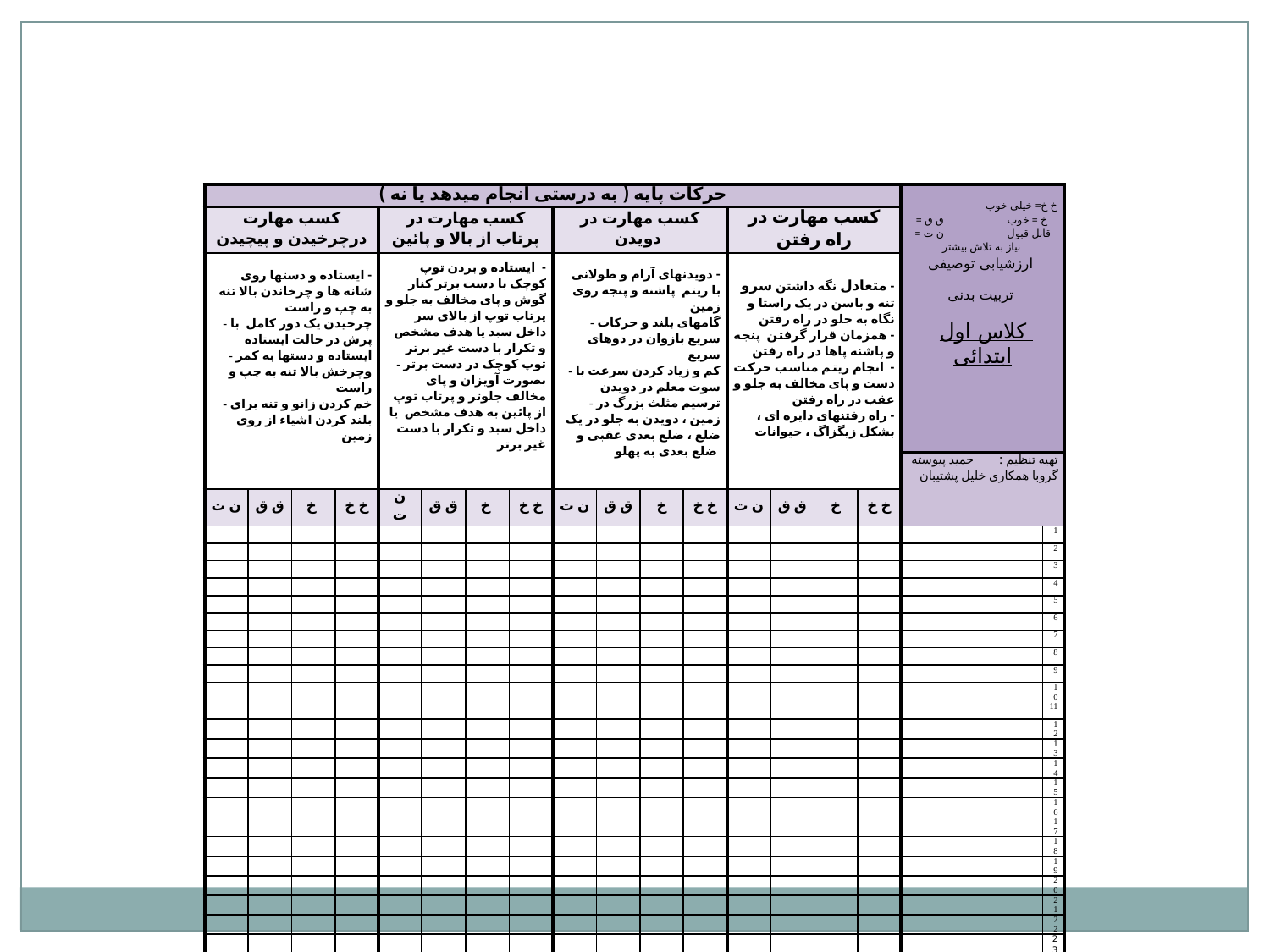

| حرکات پایه ( به درستی انجام میدهد یا نه ) |  |  |  |  |  |  |  |  |  |  |  |  |  |  |  | خ خ= خیلی خوب خ = خوب ق ق = قابل قبول ن ت = نیاز به تلاش بیشتر ارزشیابی توصیفی     تربیت بدنی     کلاس اول ابتدائی |  |
| --- | --- | --- | --- | --- | --- | --- | --- | --- | --- | --- | --- | --- | --- | --- | --- | --- | --- |
| کسب مهارت درچرخیدن و پیچیدن |  |  |  | کسب مهارت در پرتاب از بالا و پائین |  |  |  | کسب مهارت در دویدن |  |  |  | کسب مهارت در راه رفتن |  |  |  |  |  |
| - ایستاده و دستها روی شانه ها و چرخاندن بالا تنه به چپ و راست - چرخیدن یک دور کامل با پرش در حالت ایستاده - ایستاده و دستها به کمر وچرخش بالا تنه به چپ و راست - خم کردن زانو و تنه برای بلند کردن اشیاء از روی زمین |  |  |  | - ایستاده و بردن توپ کوچک با دست برتر کنار گوش و پای مخالف به جلو و پرتاب توپ از بالای سر داخل سبد یا هدف مشخص و تکرار با دست غیر برتر - توپ کوچک در دست برتر بصورت آویزان و پای مخالف جلوتر و پرتاب توپ از پائین به هدف مشخص یا داخل سبد و تکرار با دست غیر برتر |  |  |  | - دویدنهای آرام و طولانی با ریتم پاشنه و پنجه روی زمین - گامهای بلند و حرکات سریع بازوان در دوهای سریع - کم و زیاد کردن سرعت با سوت معلم در دویدن - ترسیم مثلث بزرگ در زمین ، دویدن به جلو در یک ضلع ، ضلع بعدی عقبی و ضلع بعدی به پهلو |  |  |  | - متعادل نگه داشتن سرو تنه و باسن در یک راستا و نگاه به جلو در راه رفتن - همزمان قرار گرفتن پنجه و پاشنه پاها در راه رفتن - انجام ریتم مناسب حرکت دست و پای مخالف به جلو و عقب در راه رفتن - راه رفتنهای دایره ای ، بشکل زیگزاگ ، حیوانات |  |  |  |  |  |
|  |  |  |  |  |  |  |  |  |  |  |  |  |  |  |  | تهیه تنظیم : حمید پیوسته گروبا همکاری خلیل پشتیبان |  |
| ن ت | ق ق | خ | خ خ | ن ت | ق ق | خ | خ خ | ن ت | ق ق | خ | خ خ | ن ت | ق ق | خ | خ خ |  |  |
|  |  |  |  |  |  |  |  |  |  |  |  |  |  |  |  |  | 1 |
|  |  |  |  |  |  |  |  |  |  |  |  |  |  |  |  |  | 2 |
|  |  |  |  |  |  |  |  |  |  |  |  |  |  |  |  |  | 3 |
|  |  |  |  |  |  |  |  |  |  |  |  |  |  |  |  |  | 4 |
|  |  |  |  |  |  |  |  |  |  |  |  |  |  |  |  |  | 5 |
|  |  |  |  |  |  |  |  |  |  |  |  |  |  |  |  |  | 6 |
|  |  |  |  |  |  |  |  |  |  |  |  |  |  |  |  |  | 7 |
|  |  |  |  |  |  |  |  |  |  |  |  |  |  |  |  |  | 8 |
|  |  |  |  |  |  |  |  |  |  |  |  |  |  |  |  |  | 9 |
|  |  |  |  |  |  |  |  |  |  |  |  |  |  |  |  |  | 10 |
|  |  |  |  |  |  |  |  |  |  |  |  |  |  |  |  |  | 11 |
|  |  |  |  |  |  |  |  |  |  |  |  |  |  |  |  |  | 12 |
|  |  |  |  |  |  |  |  |  |  |  |  |  |  |  |  |  | 13 |
|  |  |  |  |  |  |  |  |  |  |  |  |  |  |  |  |  | 14 |
|  |  |  |  |  |  |  |  |  |  |  |  |  |  |  |  |  | 15 |
|  |  |  |  |  |  |  |  |  |  |  |  |  |  |  |  |  | 16 |
|  |  |  |  |  |  |  |  |  |  |  |  |  |  |  |  |  | 17 |
|  |  |  |  |  |  |  |  |  |  |  |  |  |  |  |  |  | 18 |
|  |  |  |  |  |  |  |  |  |  |  |  |  |  |  |  |  | 19 |
|  |  |  |  |  |  |  |  |  |  |  |  |  |  |  |  |  | 20 |
|  |  |  |  |  |  |  |  |  |  |  |  |  |  |  |  |  | 21 |
|  |  |  |  |  |  |  |  |  |  |  |  |  |  |  |  |  | 22 |
|  |  |  |  |  |  |  |  |  |  |  |  |  |  |  |  |  | 23 |